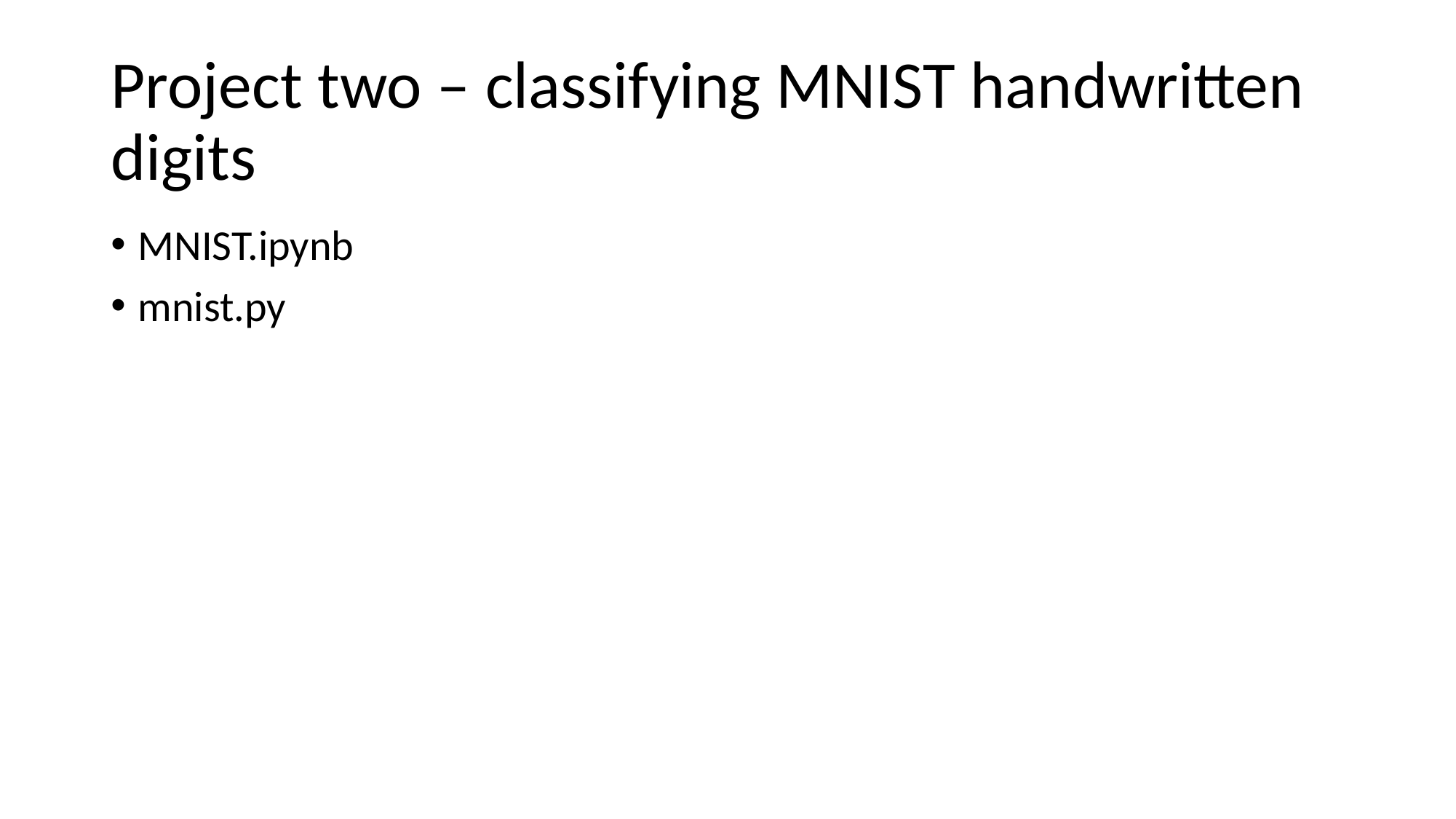

# Project two – classifying MNIST handwritten digits
MNIST.ipynb
mnist.py